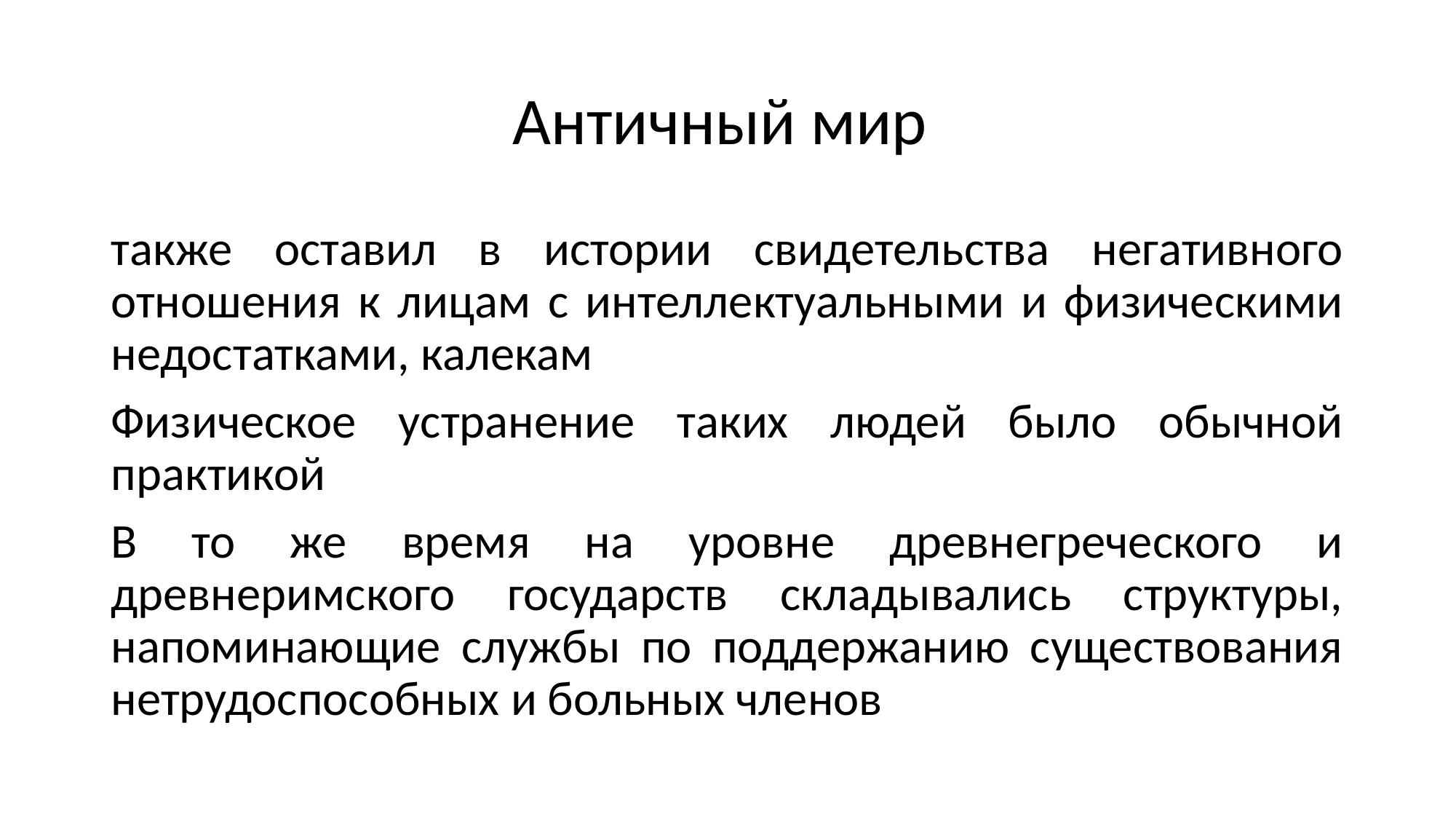

# Античный мир
также оставил в истории свидетельства негативного отношения к лицам с интеллектуальными и физическими недостатками, калекам
Физическое устранение таких людей было обычной практикой
В то же время на уровне древнегреческого и древнеримского государств складывались структуры, напоминающие службы по поддержанию существования нетрудоспособных и больных членов